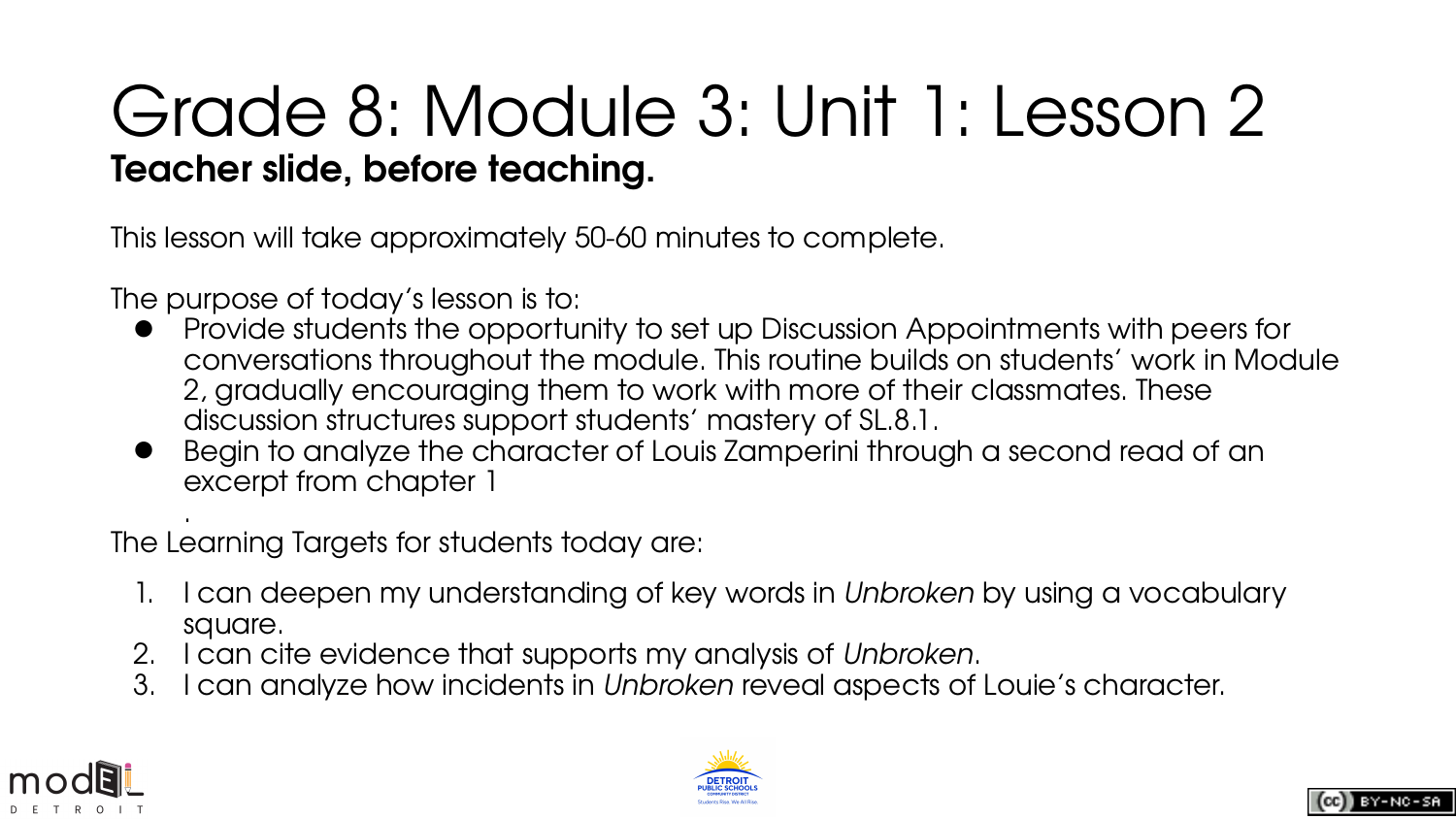

# Grade 8: Module 3: Unit 1: Lesson 2
Teacher slide, before teaching.

This lesson will take approximately 50-60 minutes to complete.

The purpose of today’s lesson is to:
Provide students the opportunity to set up Discussion Appointments with peers for conversations throughout the module. This routine builds on students’ work in Module 2, gradually encouraging them to work with more of their classmates. These discussion structures support students’ mastery of SL.8.1.
Begin to analyze the character of Louis Zamperini through a second read of an excerpt from chapter 1
.
The Learning Targets for students today are:
I can deepen my understanding of key words in Unbroken by using a vocabulary square.
I can cite evidence that supports my analysis of Unbroken.
I can analyze how incidents in Unbroken reveal aspects of Louie’s character.